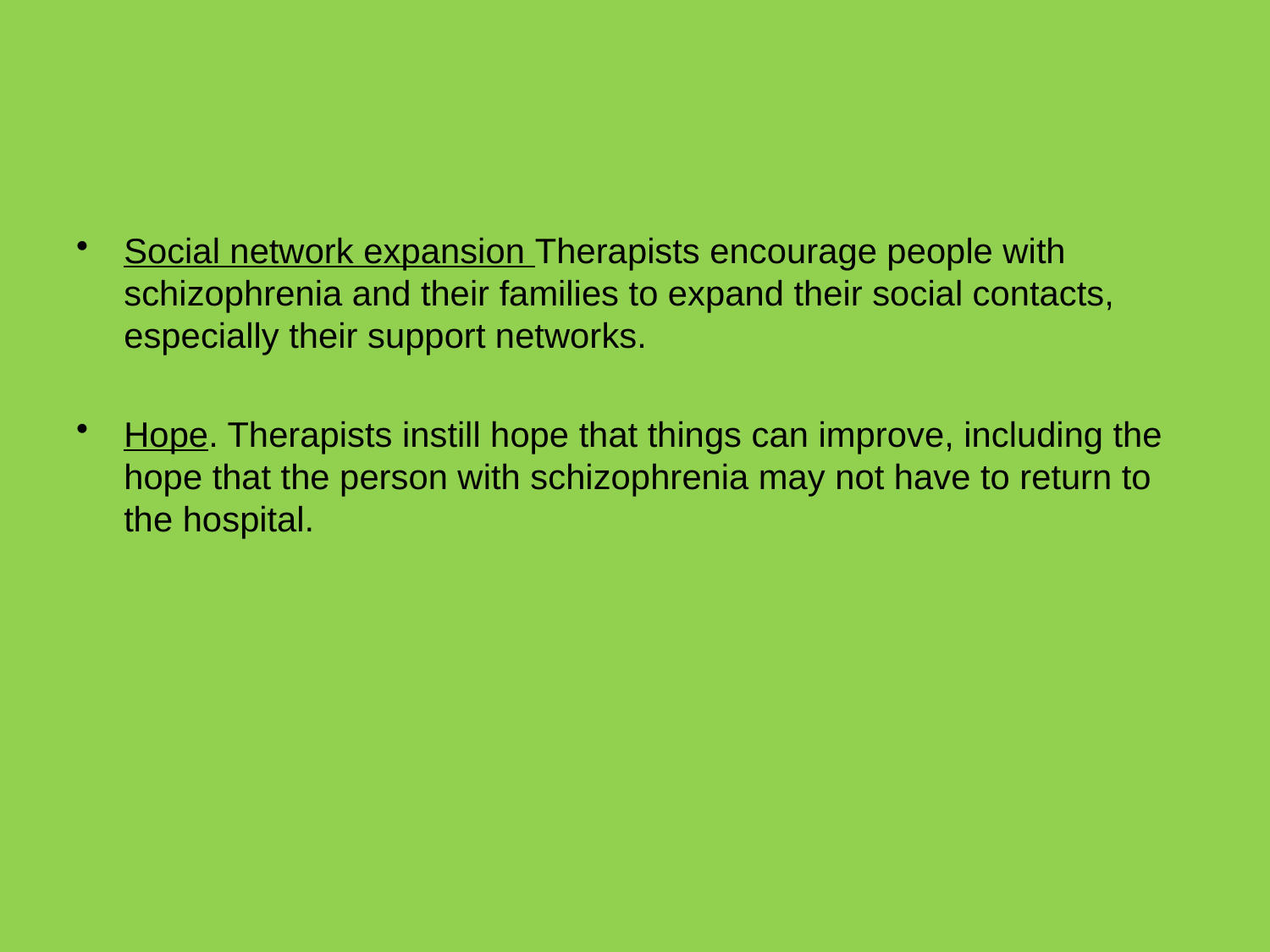

#
Social network expansion Therapists encourage people with schizophrenia and their families to expand their social contacts, especially their support networks.

Hope. Therapists instill hope that things can improve, including the hope that the person with schizophrenia may not have to return to the hospital.